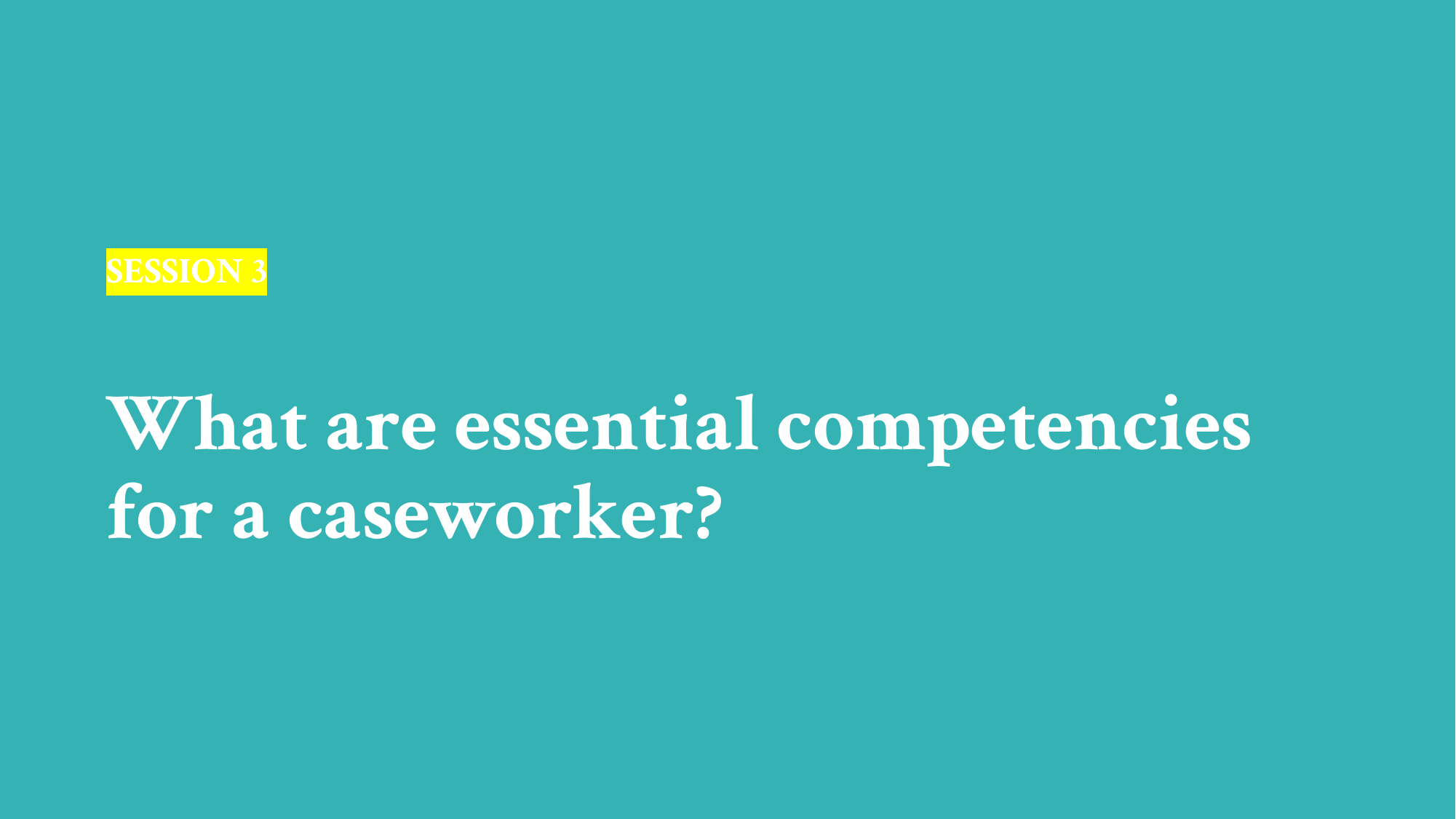

# SESSION 3 What are essential competencies for a caseworker?